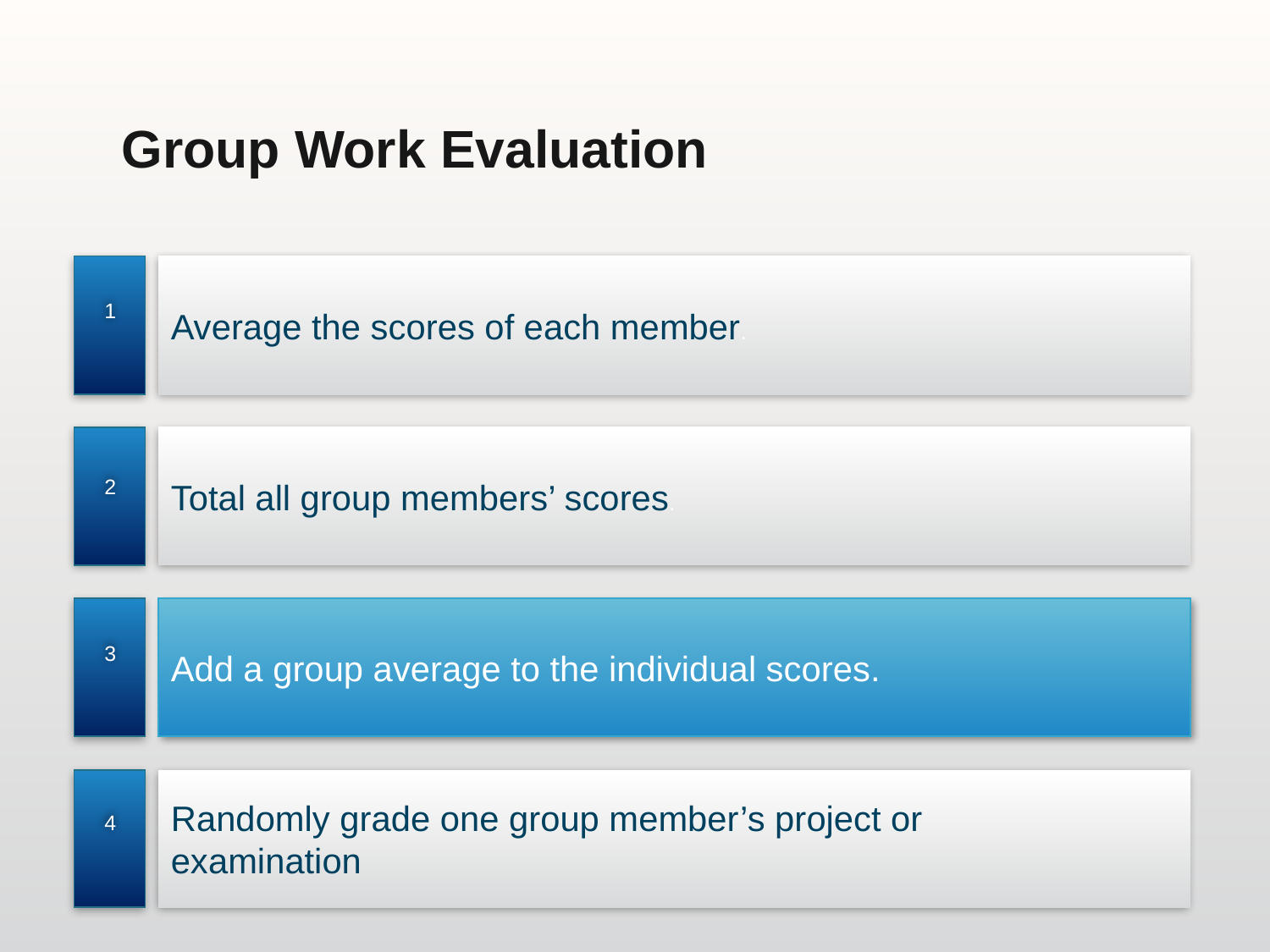

Group Work Evaluation

1
2
3
4
Average the scores of each member.
Total all group members’ scores.
Add a group average to the individual scores.
Randomly grade one group member’s project or
examination